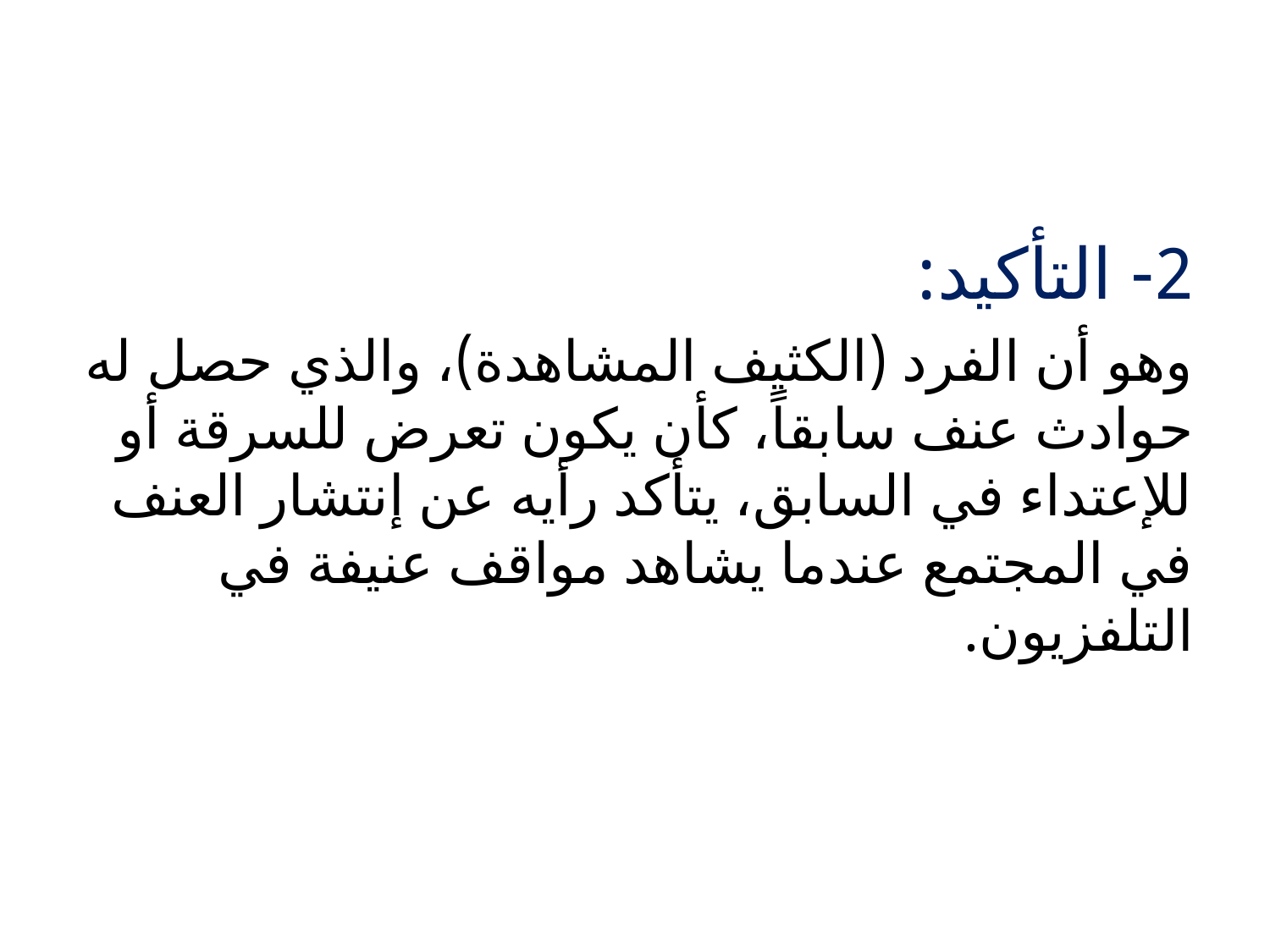

#
2- التأكيد:
وهو أن الفرد (الكثيف المشاهدة)، والذي حصل له حوادث عنف سابقاً، كأن يكون تعرض للسرقة أو للإعتداء في السابق، يتأكد رأيه عن إنتشار العنف في المجتمع عندما يشاهد مواقف عنيفة في التلفزيون.